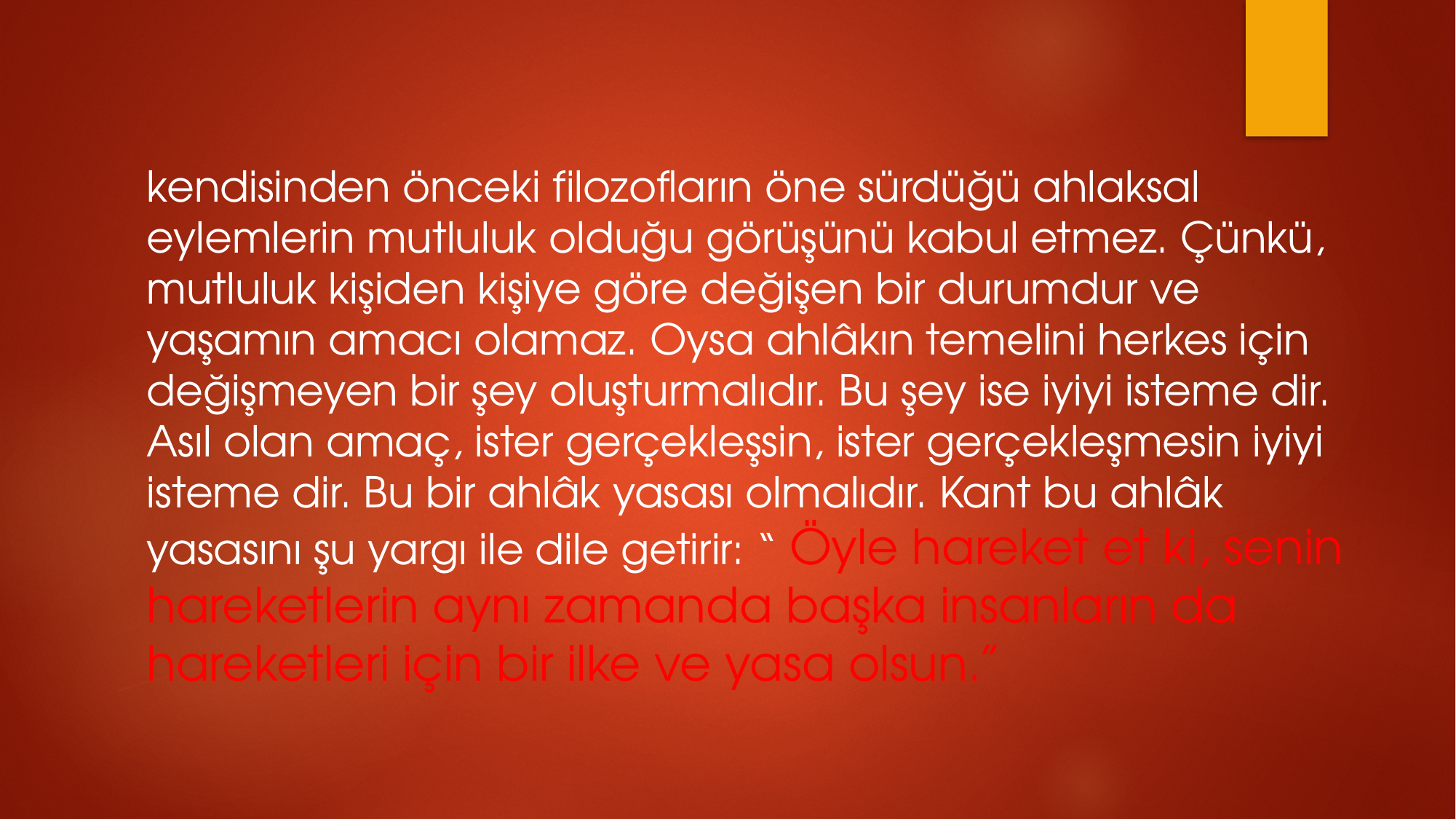

kendisinden önceki filozofların öne sürdüğü ahlaksal eylemlerin mutluluk olduğu görüşünü kabul etmez. Çünkü, mutluluk kişiden kişiye göre değişen bir durumdur ve yaşamın amacı olamaz. Oysa ahlâkın temelini herkes için değişmeyen bir şey oluşturmalıdır. Bu şey ise iyiyi isteme dir. Asıl olan amaç, ister gerçekleşsin, ister gerçekleşmesin iyiyi isteme dir. Bu bir ahlâk yasası olmalıdır. Kant bu ahlâk yasasını şu yargı ile dile getirir: “ Öyle hareket et ki, senin hareketlerin aynı zamanda başka insanların da hareketleri için bir ilke ve yasa olsun.”